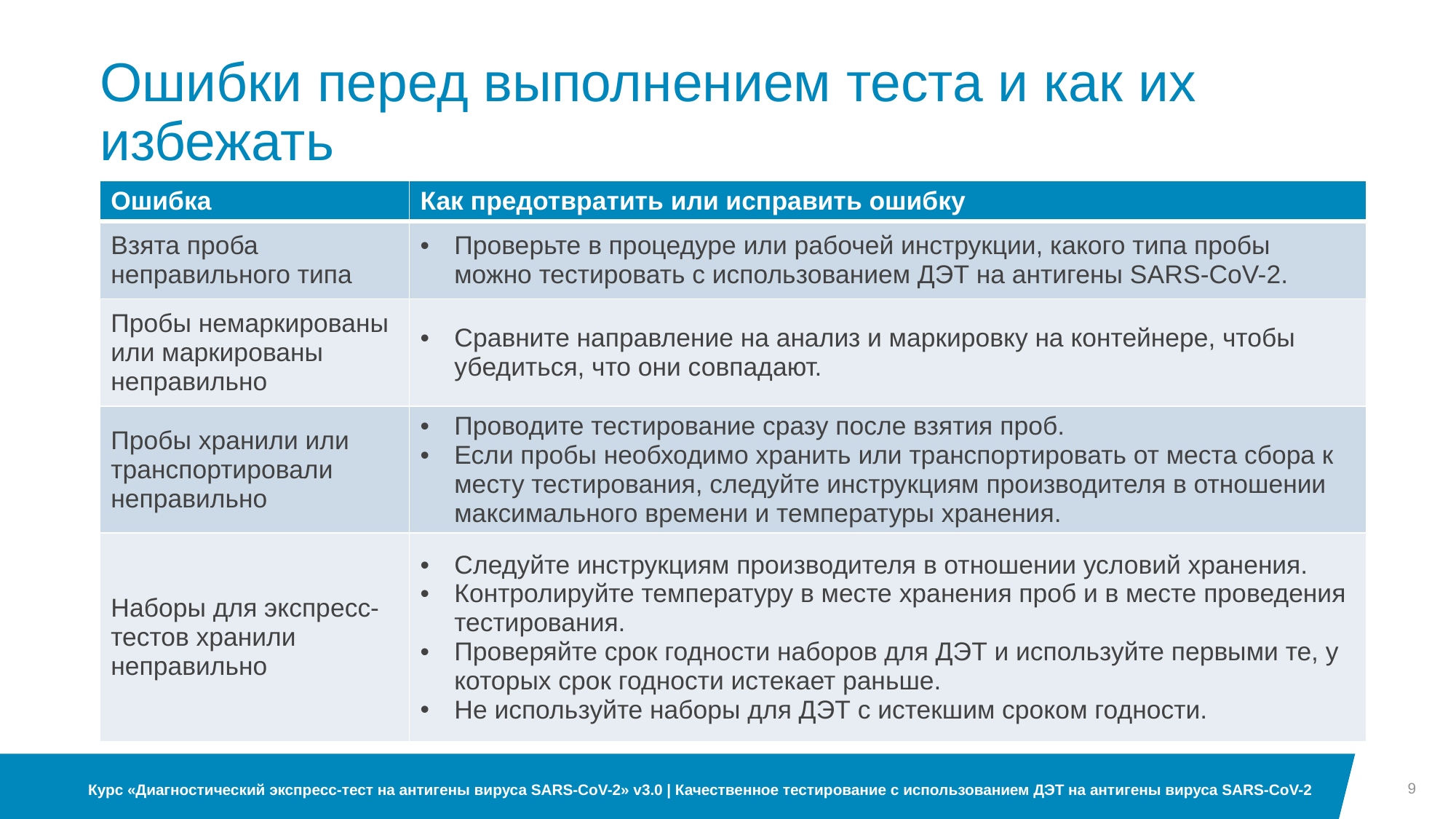

Ошибки перед выполнением теста и как их избежать
| Ошибка | Как предотвратить или исправить ошибку |
| --- | --- |
| Взята проба неправильного типа | Проверьте в процедуре или рабочей инструкции, какого типа пробы можно тестировать с использованием ДЭТ на антигены SARS-CoV-2. |
| Пробы немаркированы или маркированы неправильно | Сравните направление на анализ и маркировку на контейнере, чтобы убедиться, что они совпадают. |
| Пробы хранили или транспортировали неправильно | Проводите тестирование сразу после взятия проб. Если пробы необходимо хранить или транспортировать от места сбора к месту тестирования, следуйте инструкциям производителя в отношении максимального времени и температуры хранения. |
| Наборы для экспресс-тестов хранили неправильно | Следуйте инструкциям производителя в отношении условий хранения. Контролируйте температуру в месте хранения проб и в месте проведения тестирования. Проверяйте срок годности наборов для ДЭТ и используйте первыми те, у которых срок годности истекает раньше. Не используйте наборы для ДЭТ с истекшим сроком годности. |
9
Курс «Диагностический экспресс-тест на антигены вируса SARS-CoV-2» v3.0 | Качественное тестирование с использованием ДЭТ на антигены вируса SARS-CoV-2